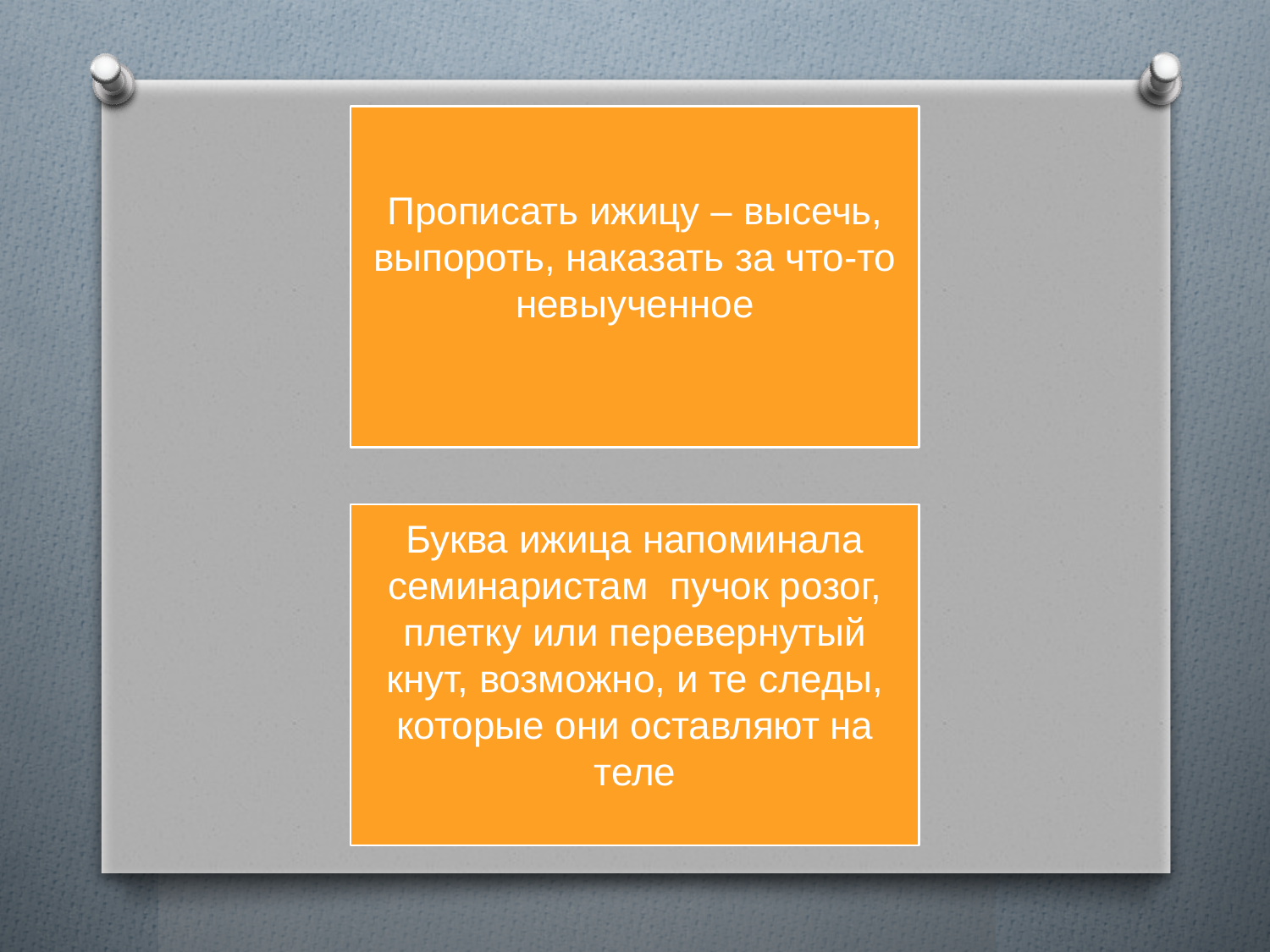

Прописать ижицу – высечь, выпороть, наказать за что-то невыученное

Буква ижица напоминала семинаристам  пучок розог, плетку или перевернутый кнут, возможно, и те следы, которые они оставляют на теле